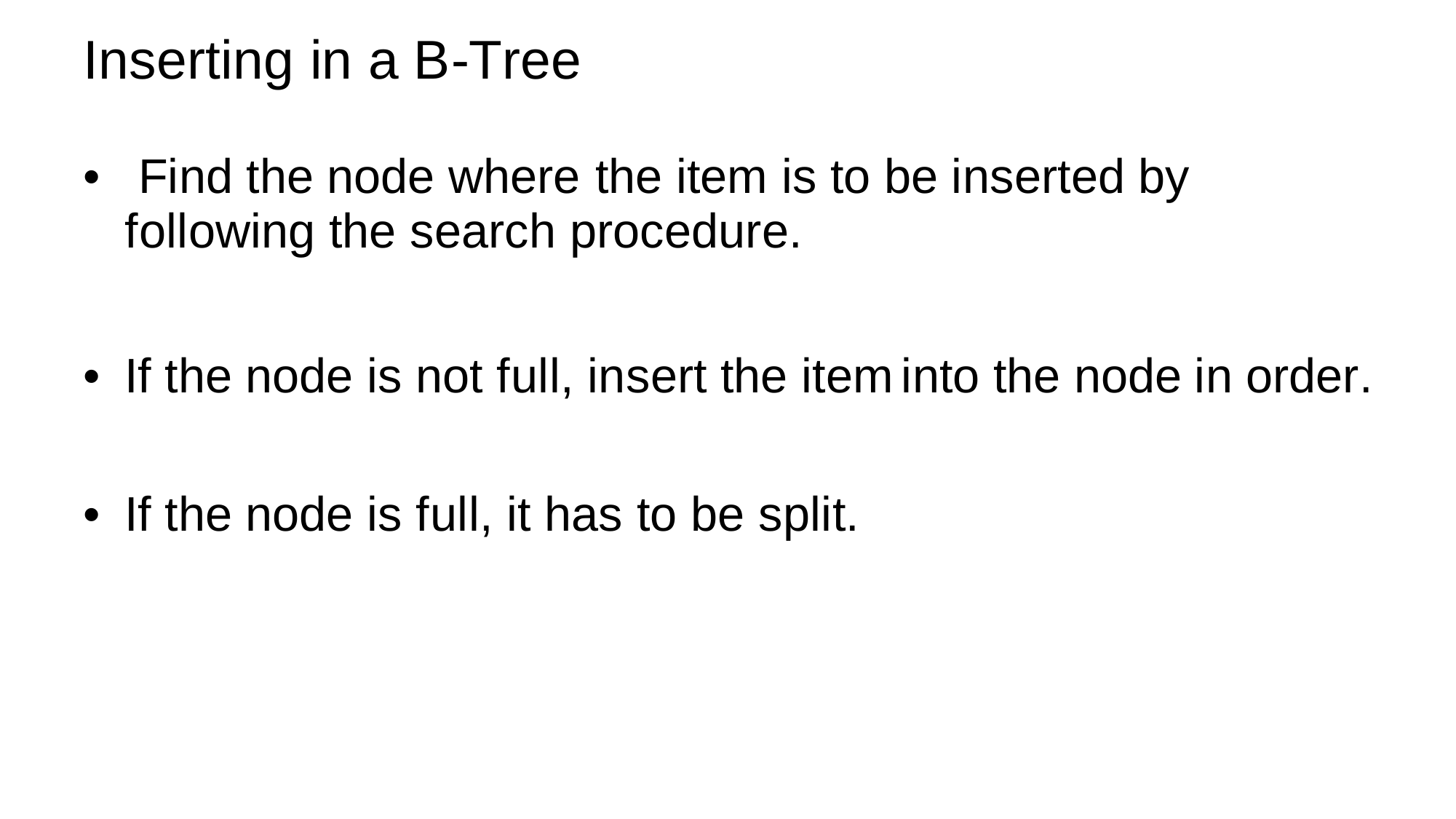

Inserting in a B-Tree
•
Find the node where the item is to be inserted by
following the search procedure.
•
If the node is not full, insert the item
into the node
in order.
•
If the node is full, it has to be split.